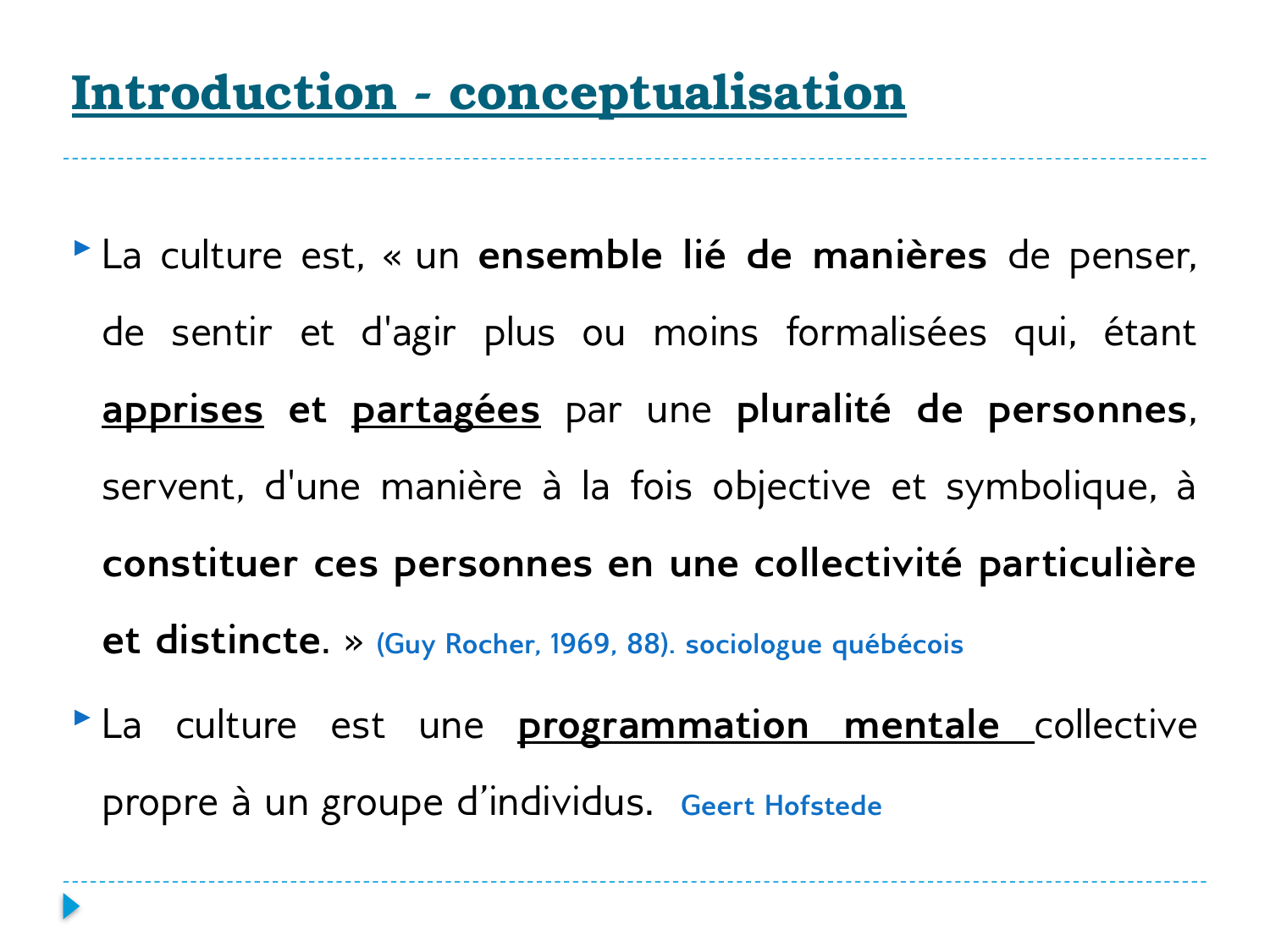

# Introduction - conceptualisation
La culture est, « un ensemble lié de manières de penser, de sentir et d'agir plus ou moins formalisées qui, étant apprises et partagées par une pluralité de personnes, servent, d'une manière à la fois objective et symbolique, à constituer ces personnes en une collectivité particulière et distincte. » (Guy Rocher, 1969, 88). sociologue québécois
La culture est une programmation mentale collective propre à un groupe d’individus.  Geert Hofstede